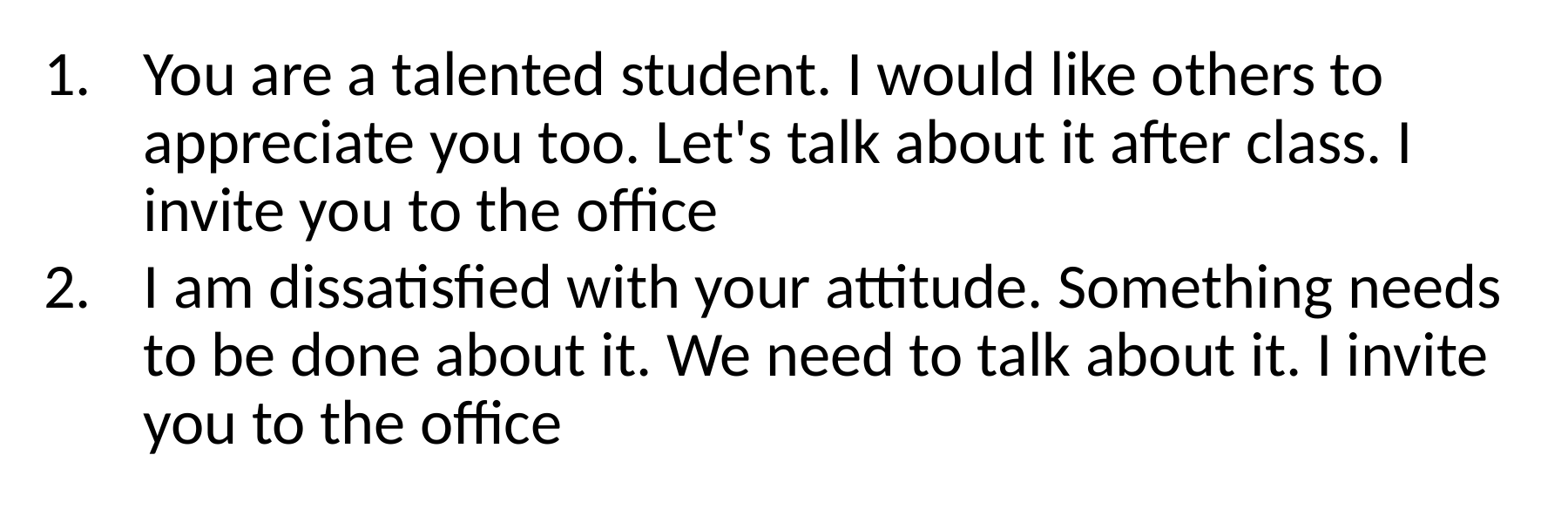

You are a talented student. I would like others to appreciate you too. Let's talk about it after class. I invite you to the office
I am dissatisfied with your attitude. Something needs to be done about it. We need to talk about it. I invite you to the office